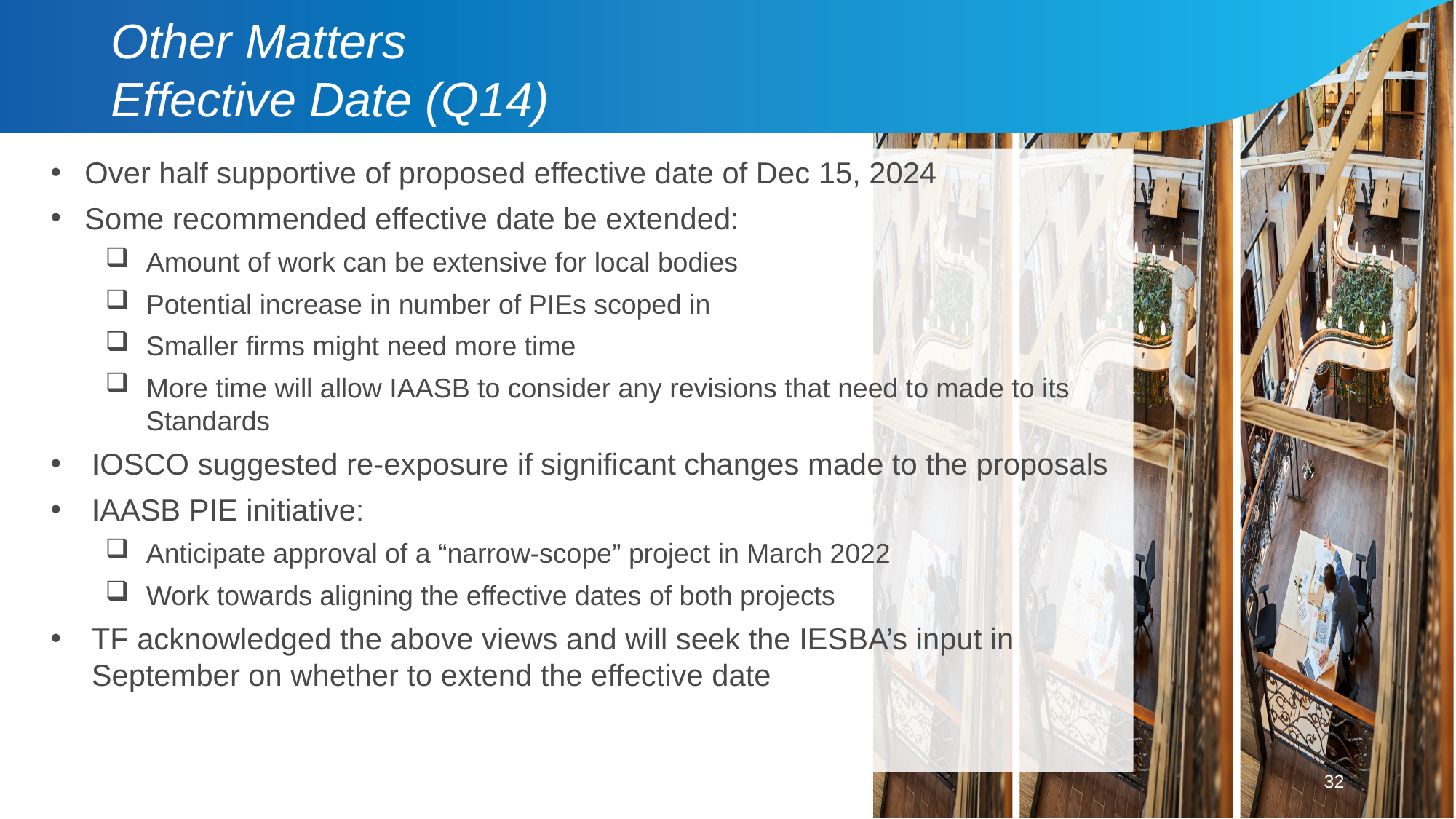

# Other Matters Effective Date (Q14)
Over half supportive of proposed effective date of Dec 15, 2024
Some recommended effective date be extended:
Amount of work can be extensive for local bodies
Potential increase in number of PIEs scoped in
Smaller firms might need more time
More time will allow IAASB to consider any revisions that need to made to its Standards
IOSCO suggested re-exposure if significant changes made to the proposals
IAASB PIE initiative:
Anticipate approval of a “narrow-scope” project in March 2022
Work towards aligning the effective dates of both projects
TF acknowledged the above views and will seek the IESBA’s input in September on whether to extend the effective date
32